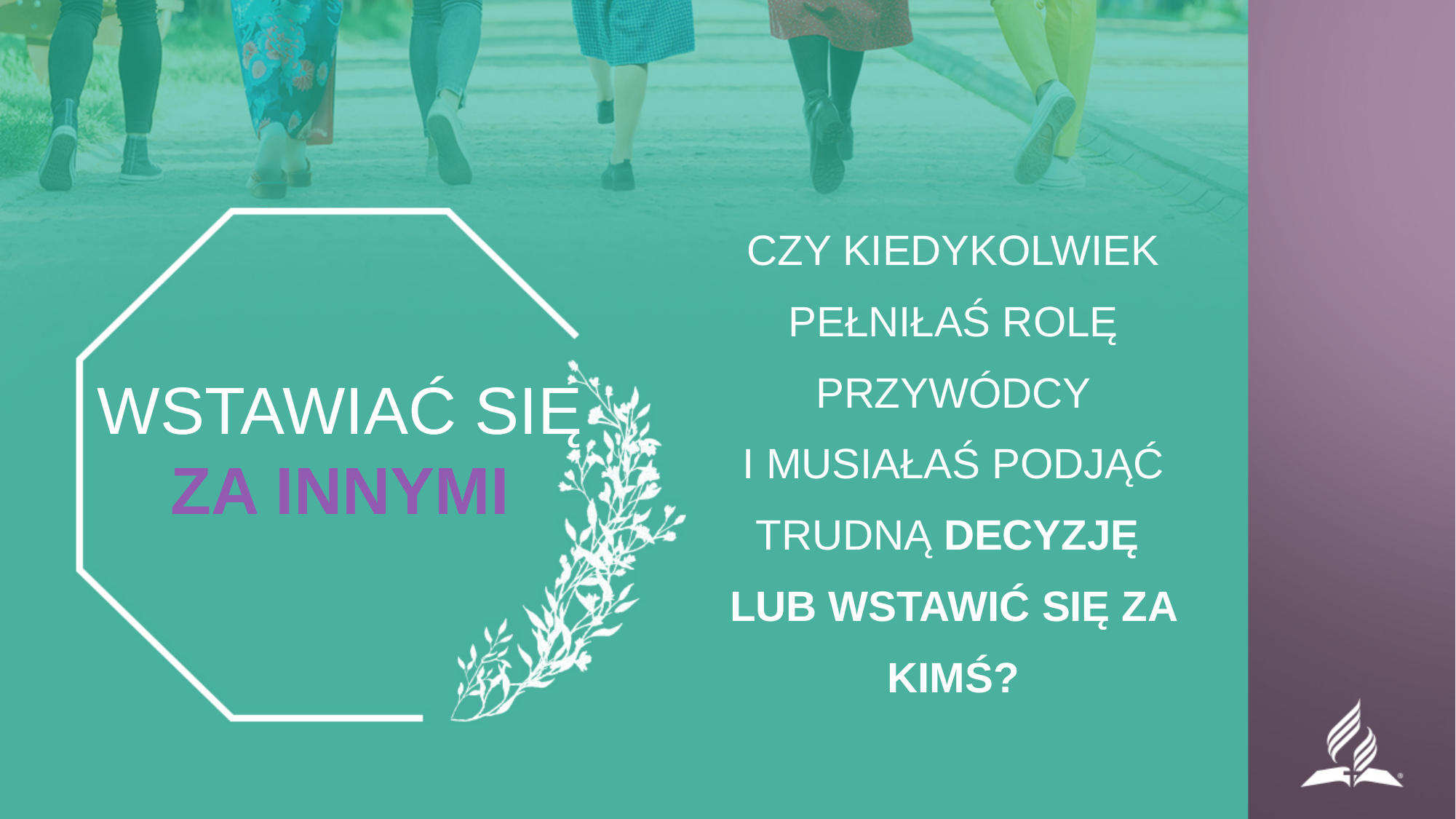

CZY KIEDYKOLWIEK PEŁNIŁAŚ ROLĘ PRZYWÓDCY
I MUSIAŁAŚ PODJĄĆ TRUDNĄ DECYZJĘ
LUB WSTAWIĆ SIĘ ZA KIMŚ?
WSTAWIAĆ SIĘ
ZA INNYMI